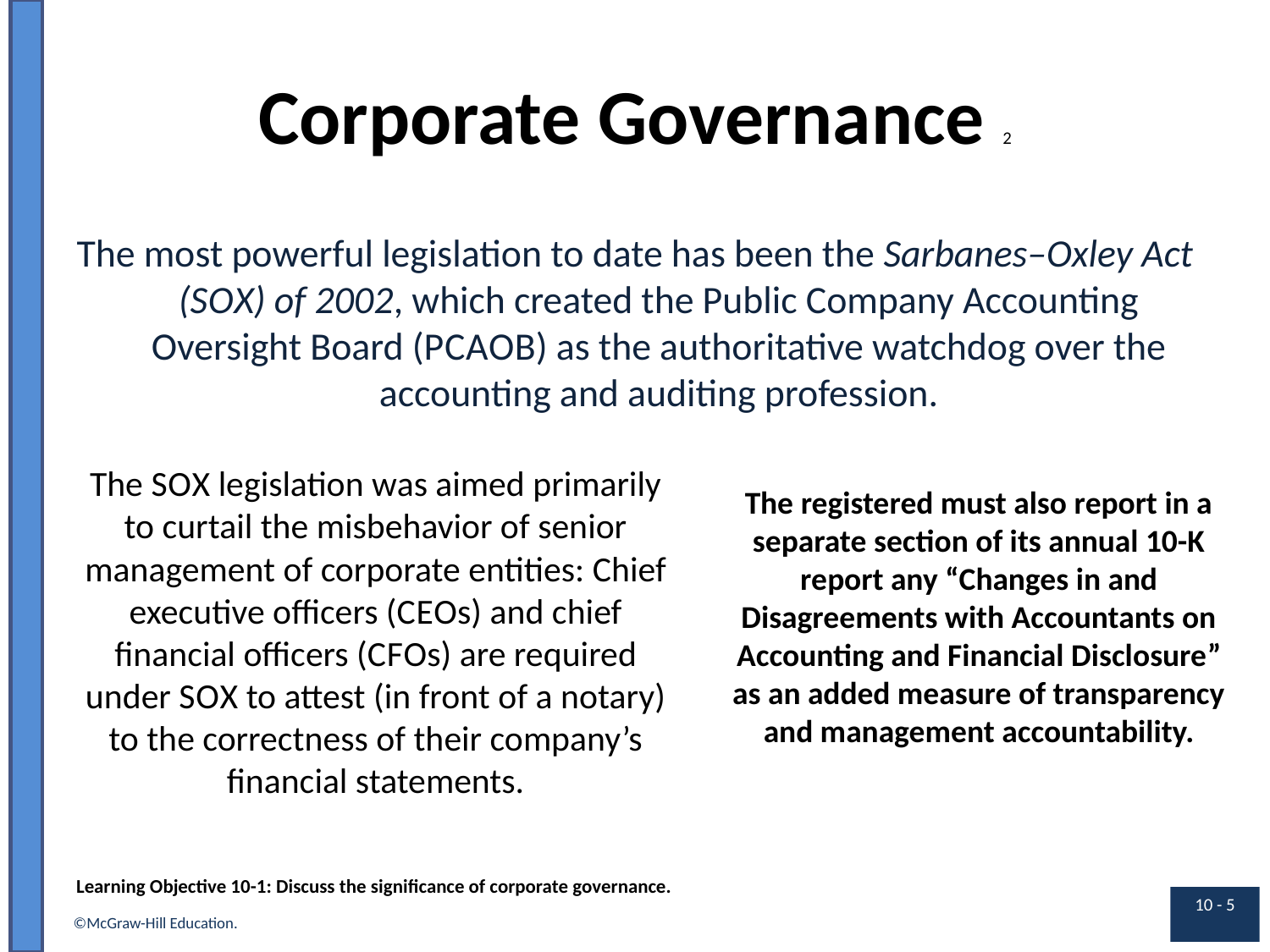

# Corporate Governance 2
The most powerful legislation to date has been the Sarbanes–Oxley Act (S O X) of 2002, which created the Public Company Accounting Oversight Board (P C A O B) as the authoritative watchdog over the accounting and auditing profession.
The S O X legislation was aimed primarily to curtail the misbehavior of senior management of corporate entities: Chief executive officers (C E Os) and chief financial officers (C F Os) are required under S O X to attest (in front of a notary) to the correctness of their company’s financial statements.
The registered must also report in a separate section of its annual 10-K report any “Changes in and Disagreements with Accountants on Accounting and Financial Disclosure” as an added measure of transparency and management accountability.
Learning Objective 10-1: Discuss the significance of corporate governance.